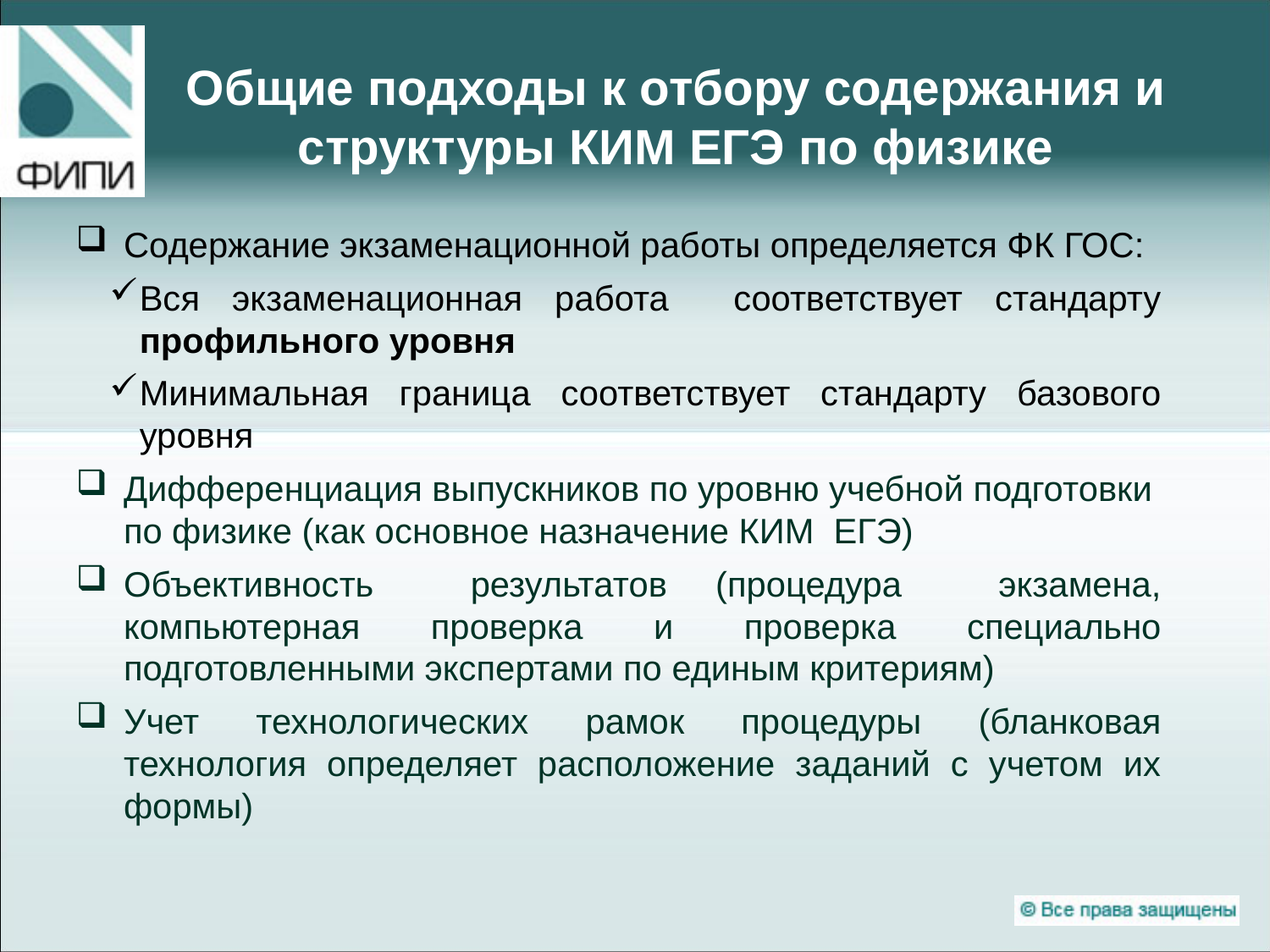

Общие подходы к отбору содержания и структуры КИМ ЕГЭ по физике
Содержание экзаменационной работы определяется ФК ГОС:
Вся экзаменационная работа  соответствует стандарту профильного уровня
Минимальная граница соответствует стандарту базового уровня
Дифференциация выпускников по уровню учебной подготовки по физике (как основное назначение КИМ  ЕГЭ)
Объективность  результатов (процедура  экзамена, компьютерная проверка и проверка специально подготовленными экспертами по единым критериям)
Учет технологических рамок процедуры (бланковая технология определяет расположение заданий с учетом их формы)